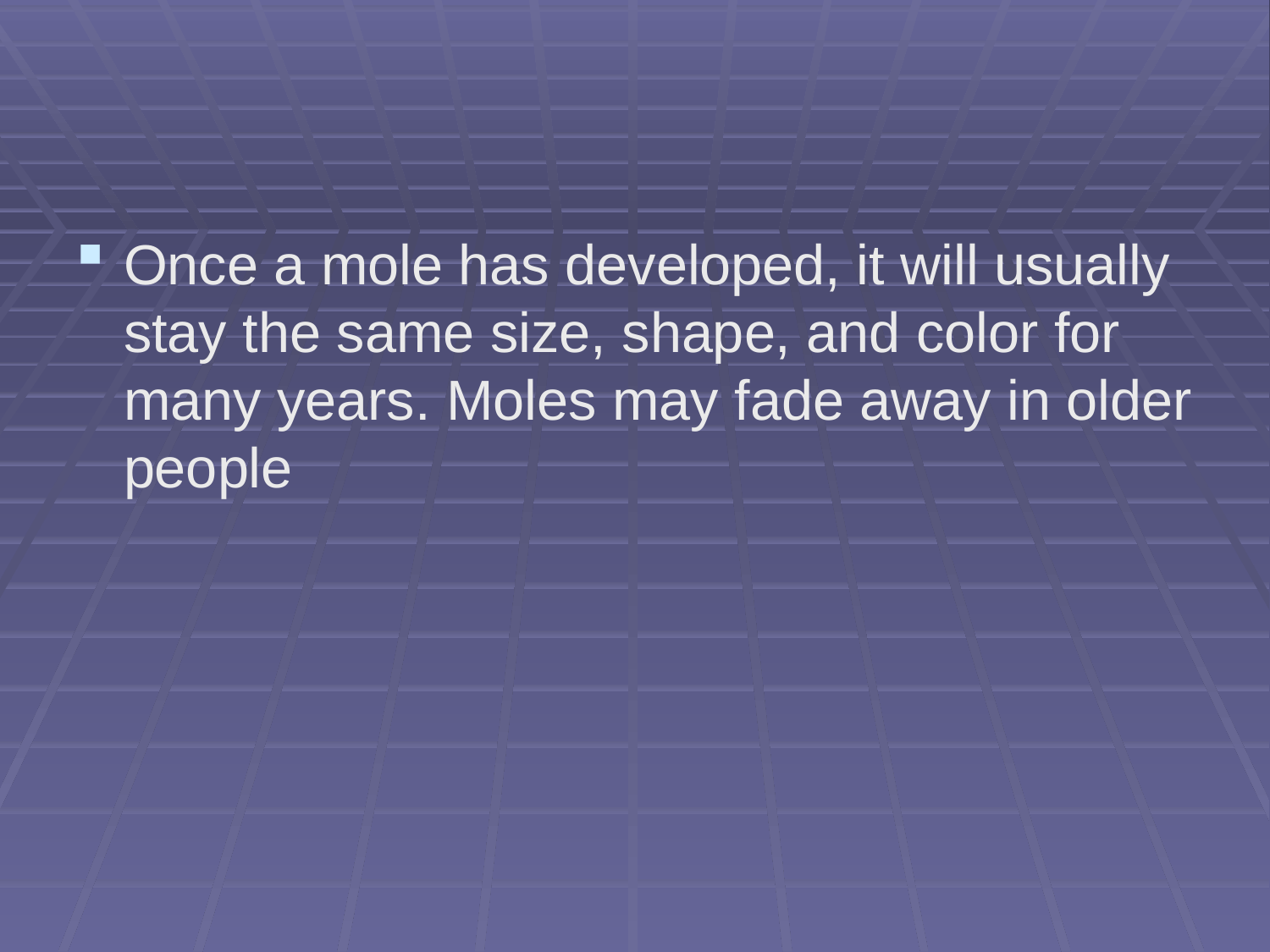

#
Once a mole has developed, it will usually stay the same size, shape, and color for many years. Moles may fade away in older people